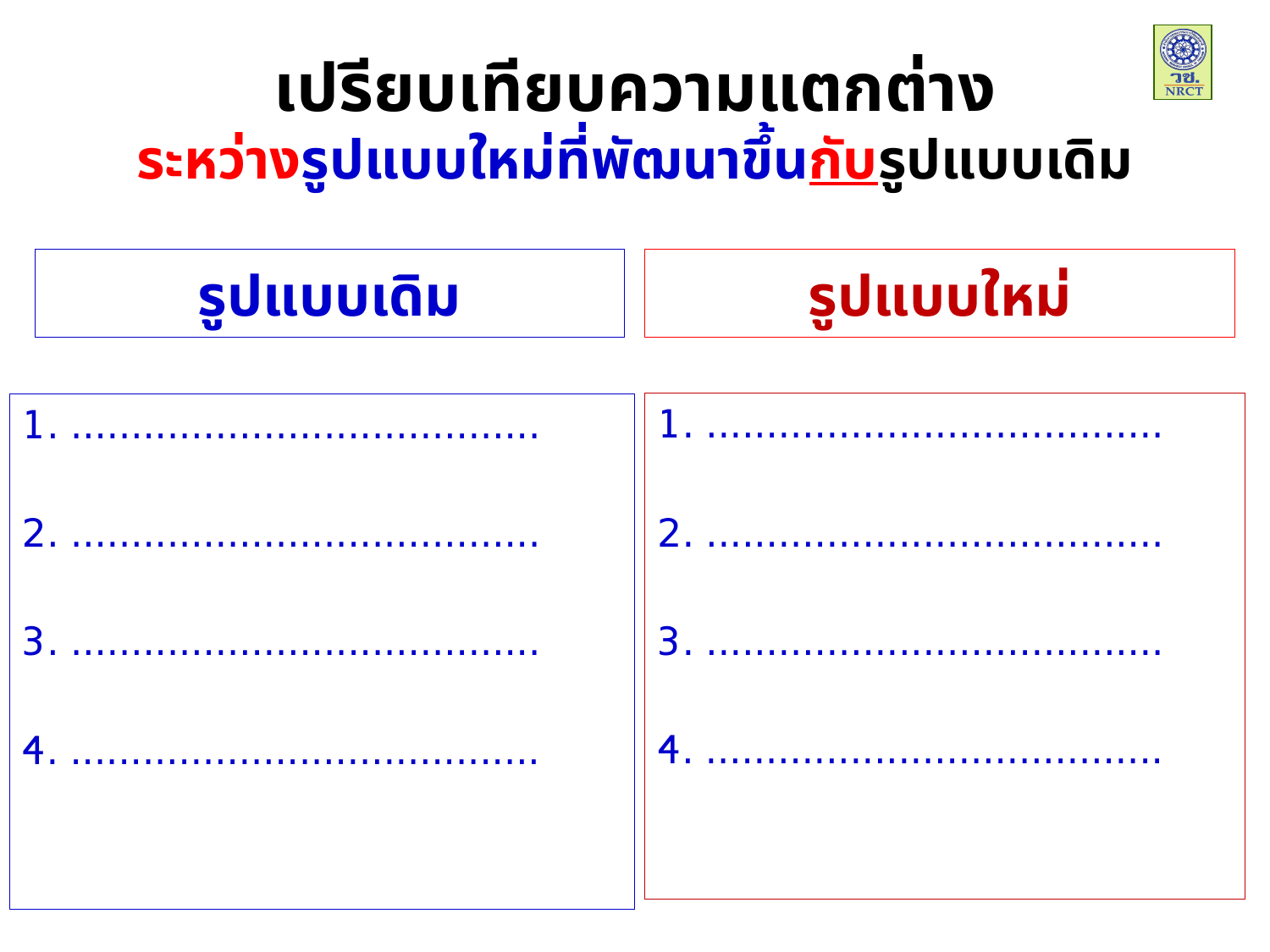

# เปรียบเทียบความแตกต่าง ระหว่างรูปแบบใหม่ที่พัฒนาขึ้นกับรูปแบบเดิม
รูปแบบเดิม
รูปแบบใหม่
1. ......................................

2. ......................................

3. ......................................

4. ......................................
1. .......................................

2. .......................................

3. .......................................

4. .......................................